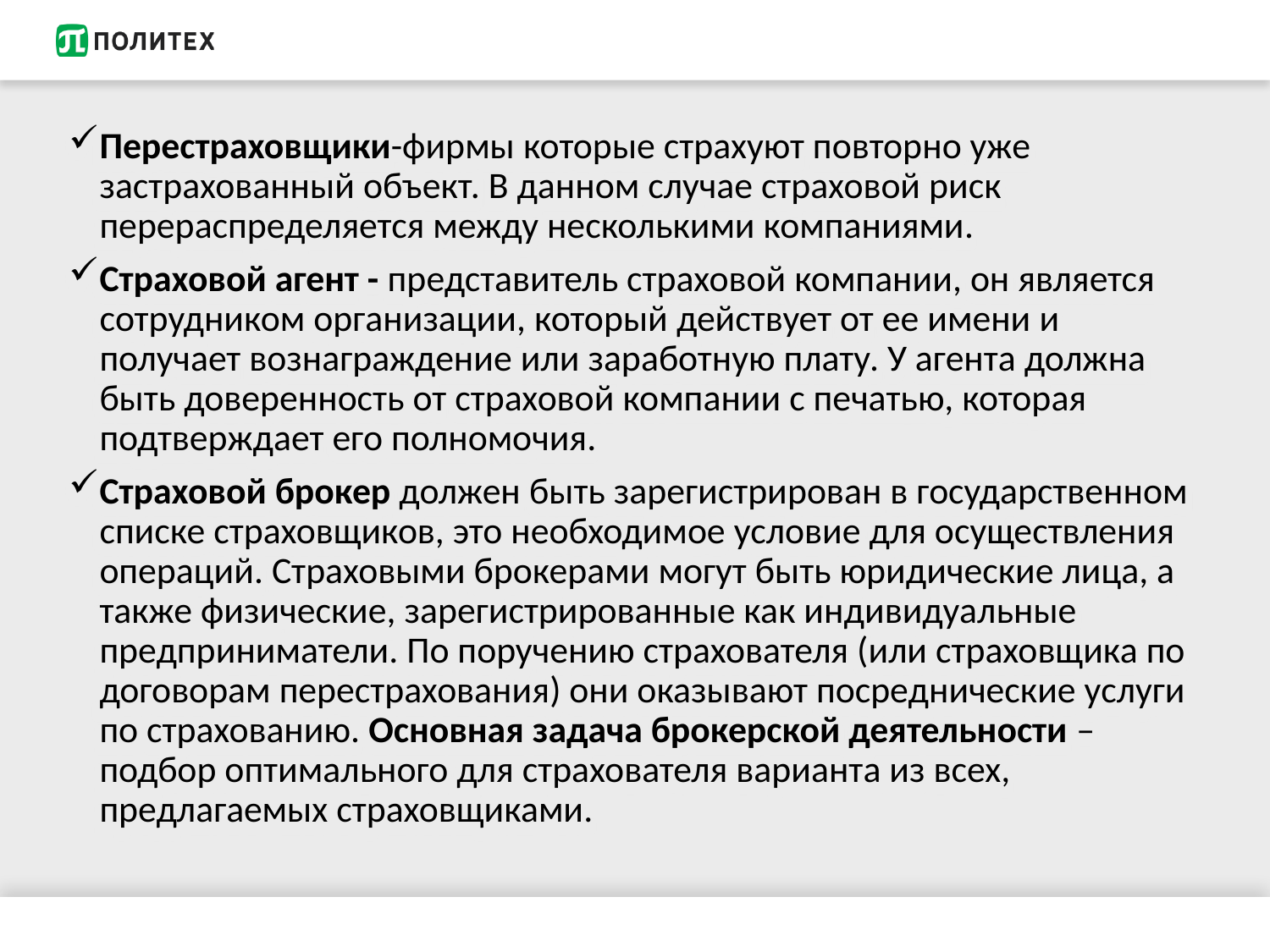

#
Перестраховщики-фирмы которые страхуют повторно уже застрахованный объект. В данном случае страховой риск перераспределяется между несколькими компаниями.
Страховой агент - представитель страховой компании, он является сотрудником организации, который действует от ее имени и получает вознаграждение или заработную плату. У агента должна быть доверенность от страховой компании с печатью, которая подтверждает его полномочия.
Страховой брокер должен быть зарегистрирован в государственном списке страховщиков, это необходимое условие для осуществления операций. Страховыми брокерами могут быть юридические лица, а также физические, зарегистрированные как индивидуальные предприниматели. По поручению страхователя (или страховщика по договорам перестрахования) они оказывают посреднические услуги по страхованию. Основная задача брокерской деятельности – подбор оптимального для страхователя варианта из всех, предлагаемых страховщиками.